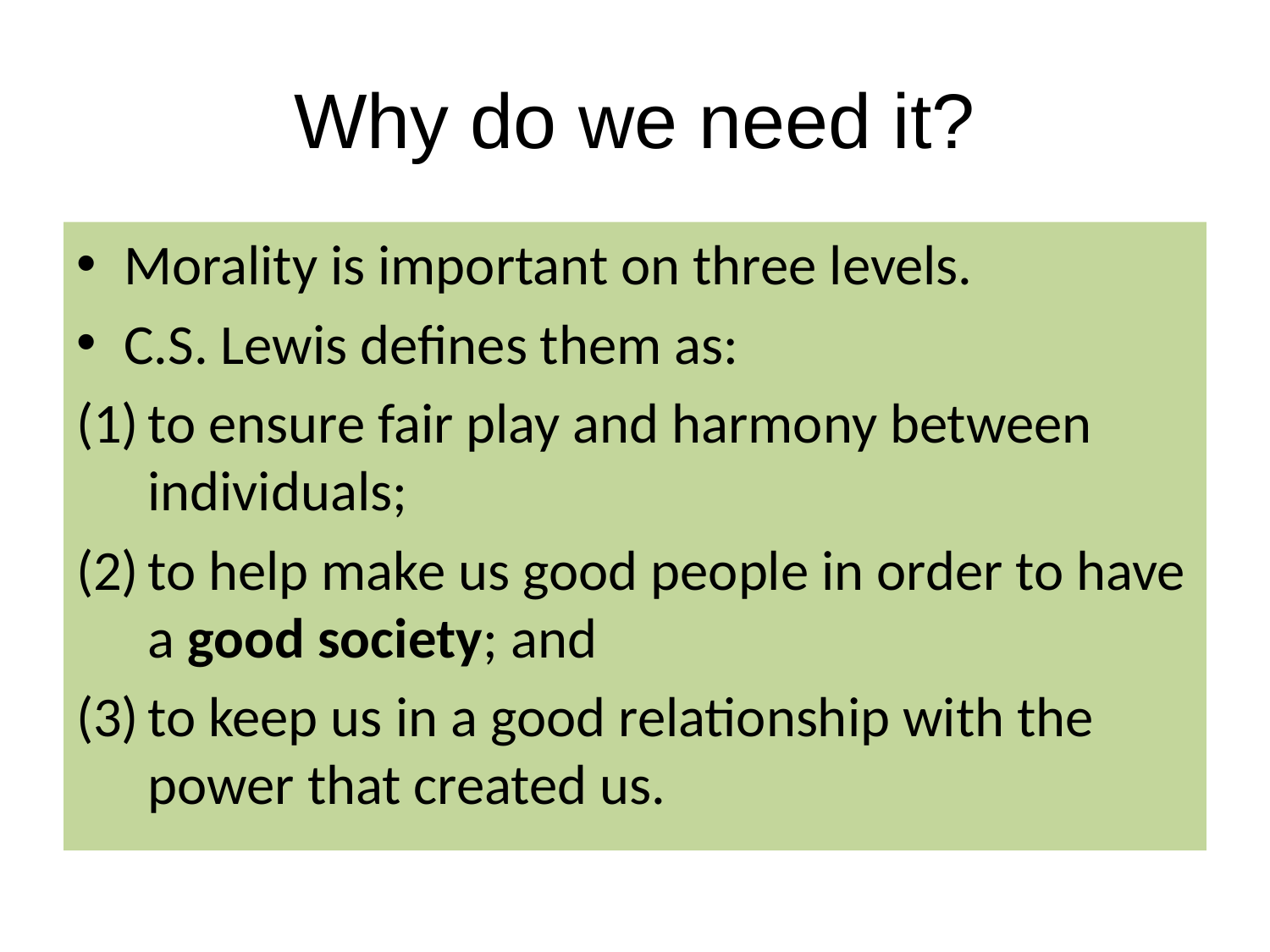

# Why do we need it?
Morality is important on three levels.
C.S. Lewis defines them as:
to ensure fair play and harmony between individuals;
to help make us good people in order to have a good society; and
to keep us in a good relationship with the power that created us.